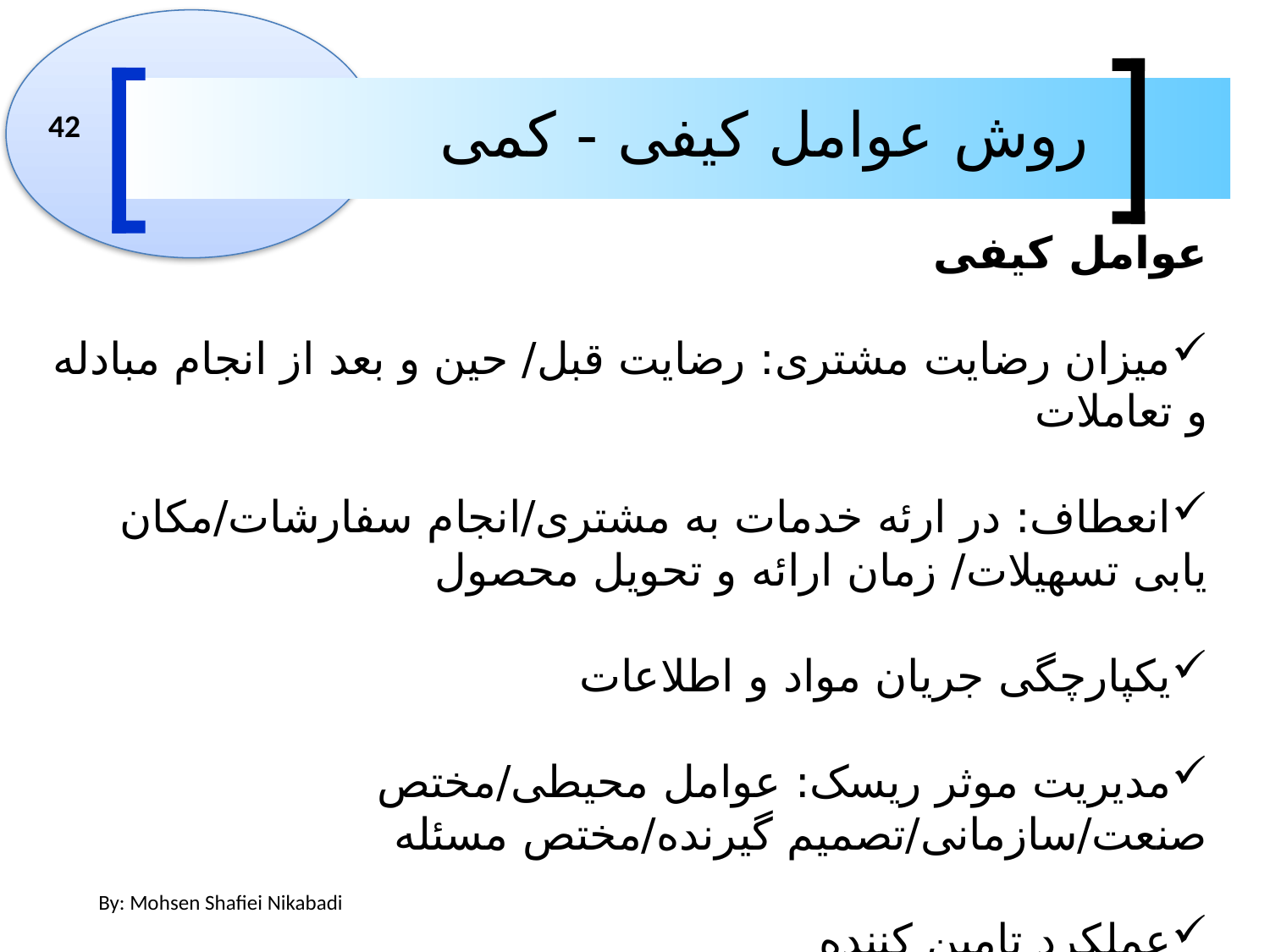

روش عوامل کیفی - کمی
42
عوامل کیفی

میزان رضایت مشتری: رضایت قبل/ حین و بعد از انجام مبادله و تعاملات

انعطاف: در ارئه خدمات به مشتری/انجام سفارشات/مکان یابی تسهیلات/ زمان ارائه و تحویل محصول

یکپارچگی جریان مواد و اطلاعات

مدیریت موثر ریسک: عوامل محیطی/مختص صنعت/سازمانی/تصمیم گیرنده/مختص مسئله

عملکرد تامین کننده
By: Mohsen Shafiei Nikabadi